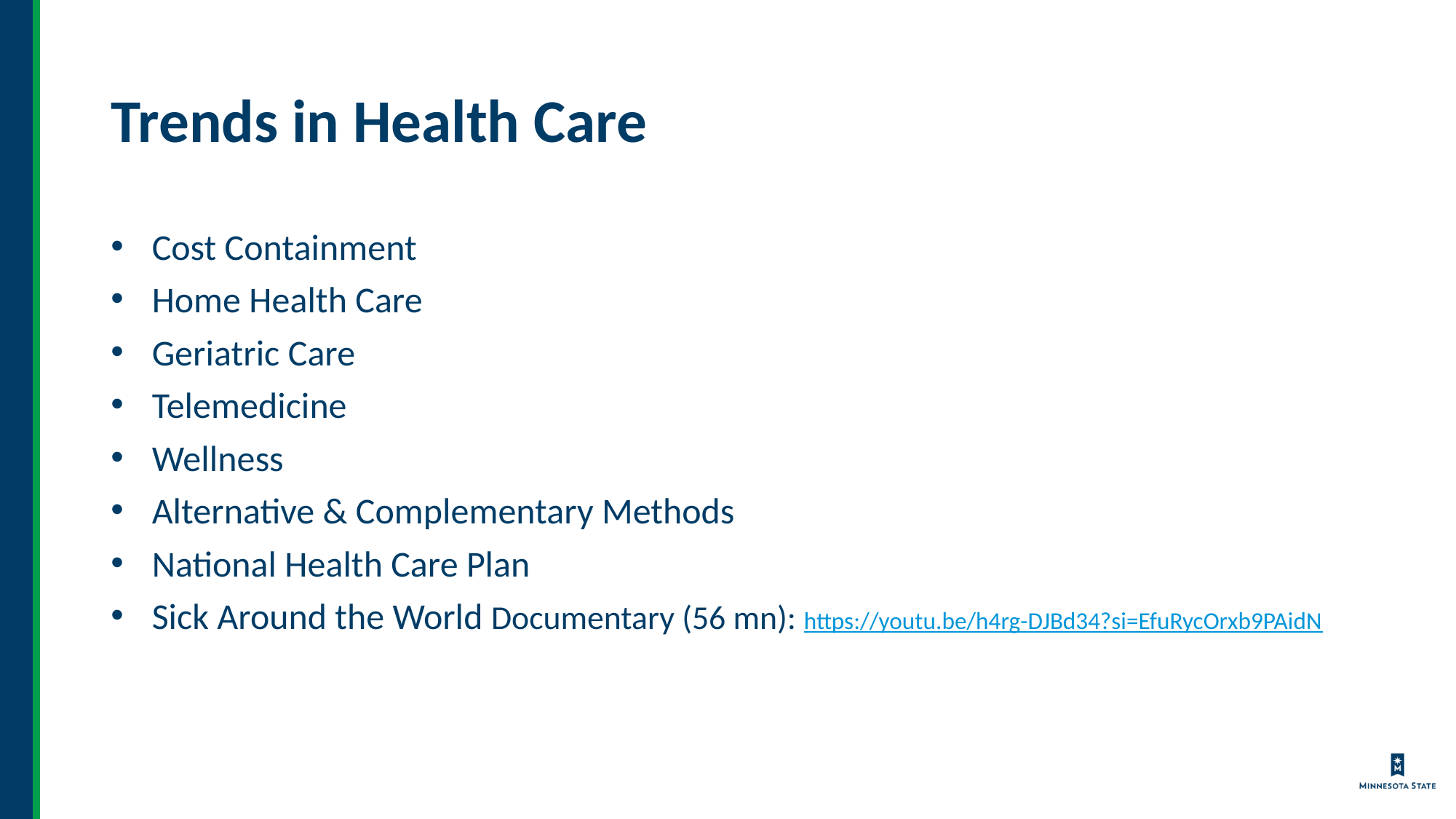

# Trends in Health Care
Cost Containment
Home Health Care
Geriatric Care
Telemedicine
Wellness
Alternative & Complementary Methods
National Health Care Plan
Sick Around the World Documentary (56 mn): https://youtu.be/h4rg-DJBd34?si=EfuRycOrxb9PAidN